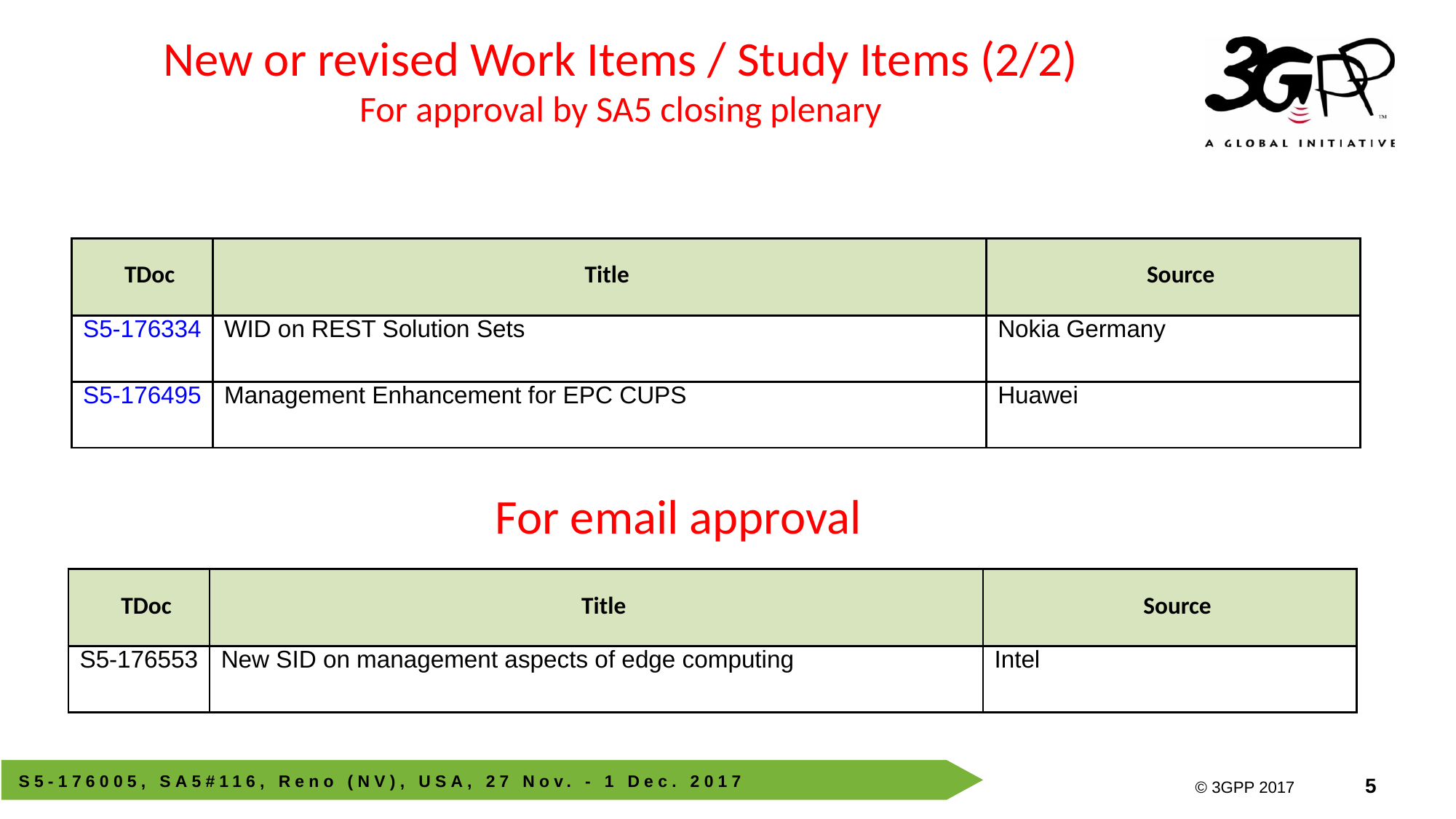

New or revised Work Items / Study Items (2/2)
For approval by SA5 closing plenary
| TDoc | Title | Source |
| --- | --- | --- |
| S5-176334 | WID on REST Solution Sets | Nokia Germany |
| S5-176495 | Management Enhancement for EPC CUPS | Huawei |
For email approval
| TDoc | Title | Source |
| --- | --- | --- |
| S5-176553 | New SID on management aspects of edge computing | Intel |